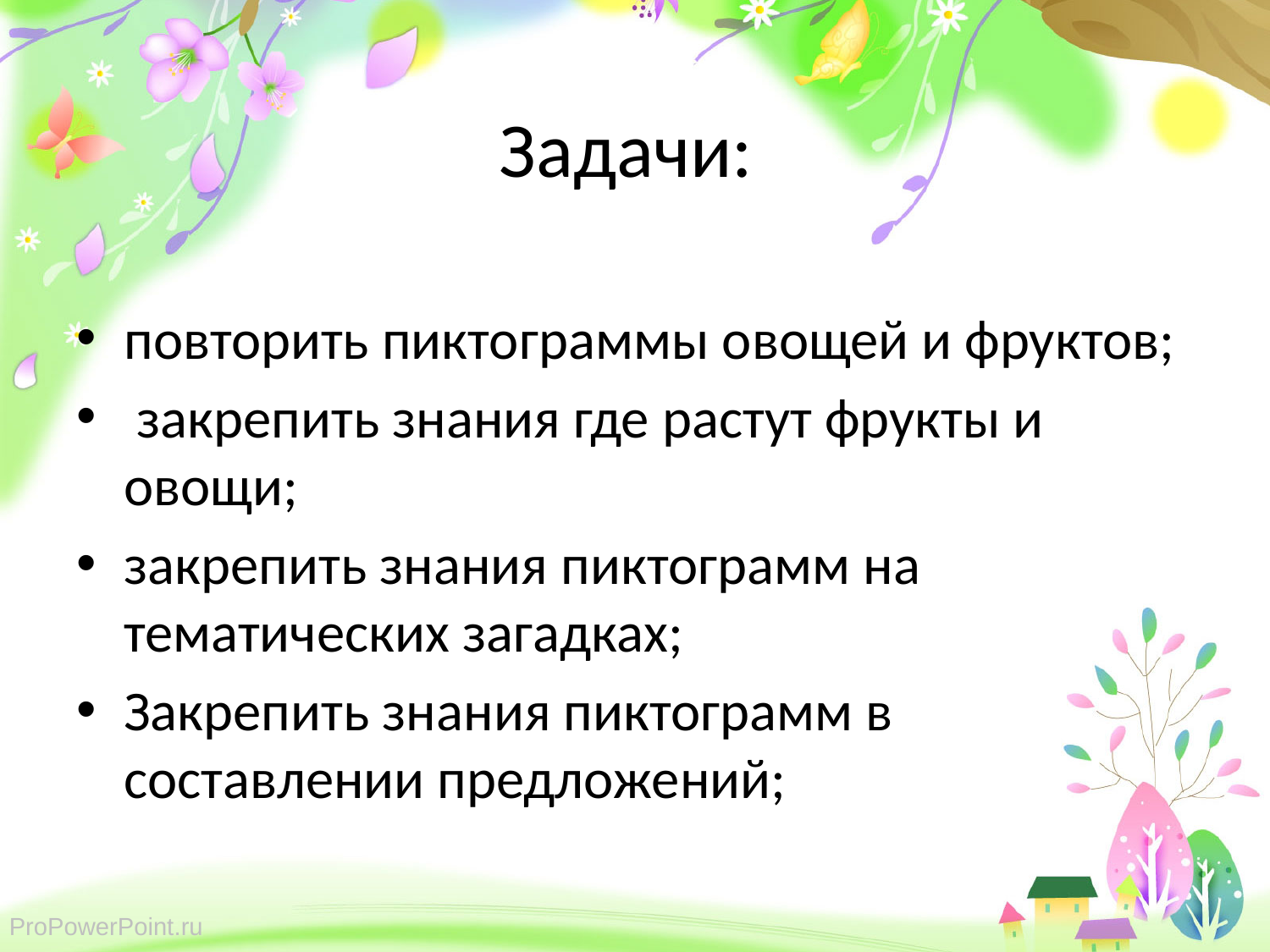

# Задачи:
повторить пиктограммы овощей и фруктов;
 закрепить знания где растут фрукты и овощи;
закрепить знания пиктограмм на тематических загадках;
Закрепить знания пиктограмм в составлении предложений;